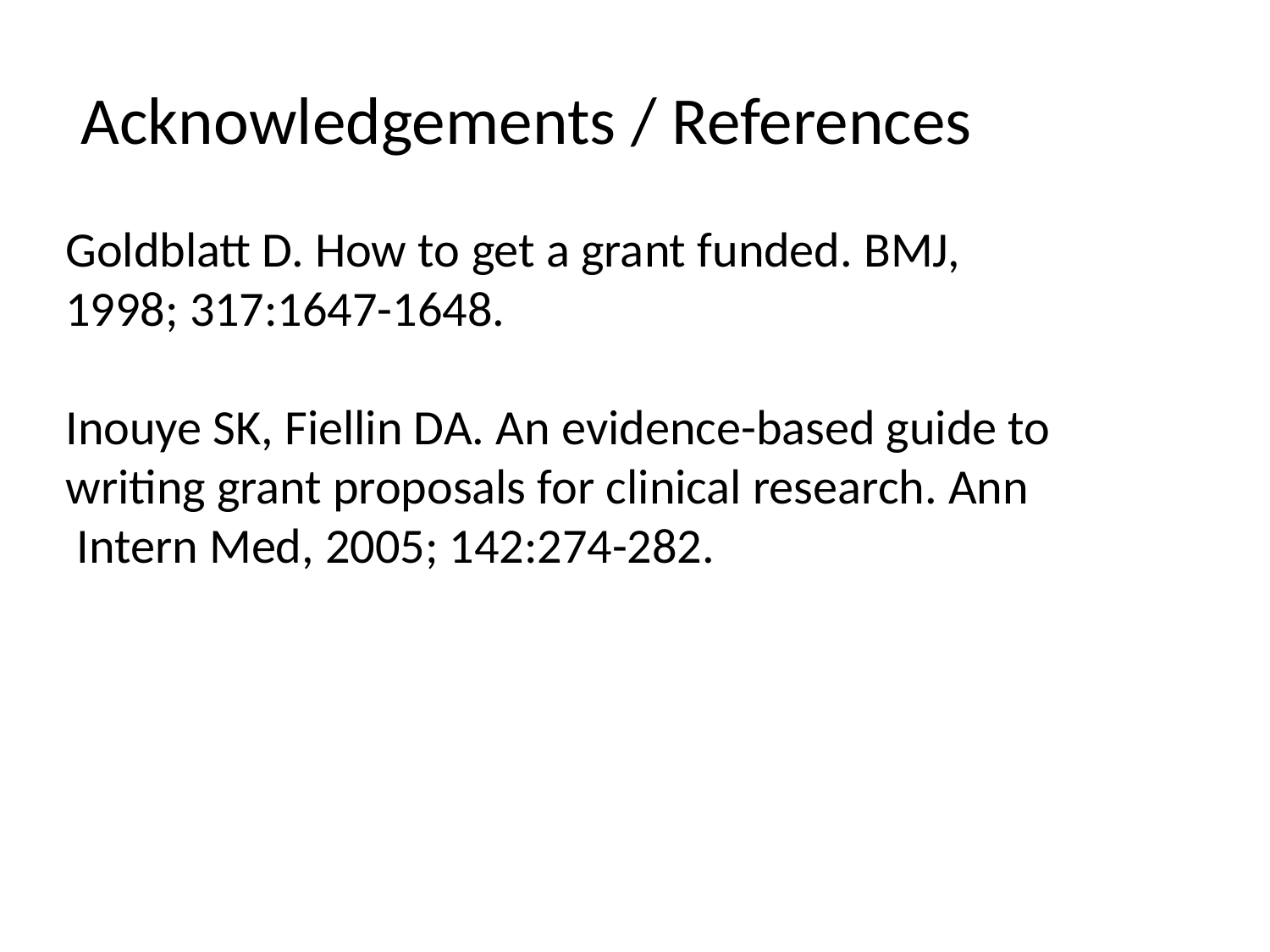

# Acknowledgements / References
Goldblatt D. How to get a grant funded. BMJ,
1998; 317:1647-1648.

Inouye SK, Fiellin DA. An evidence-based guide to
writing grant proposals for clinical research. Ann
 Intern Med, 2005; 142:274-282.